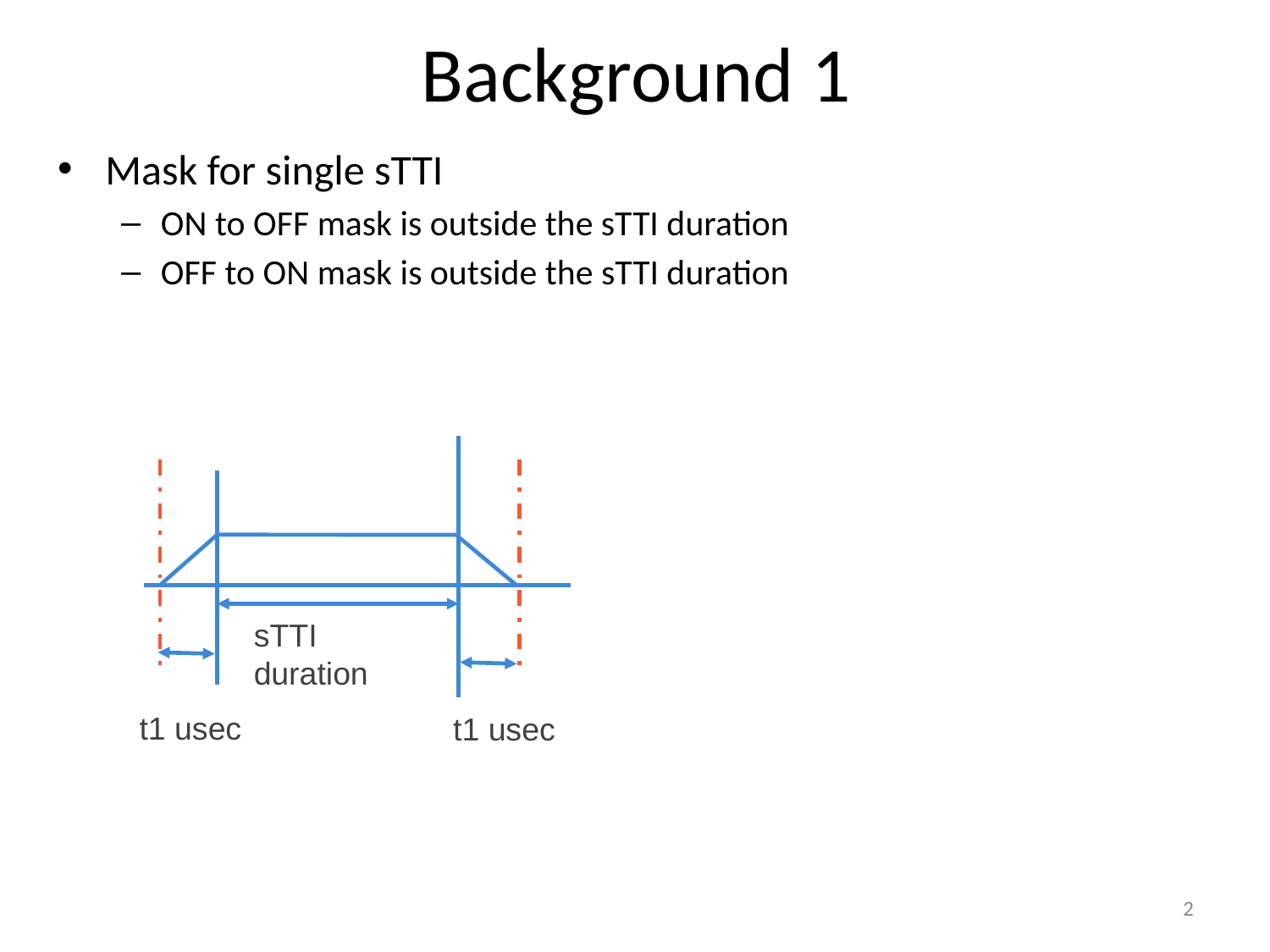

# Background 1
Mask for single sTTI
ON to OFF mask is outside the sTTI duration
OFF to ON mask is outside the sTTI duration

sTTI duration
t1 usec
t1 usec
2